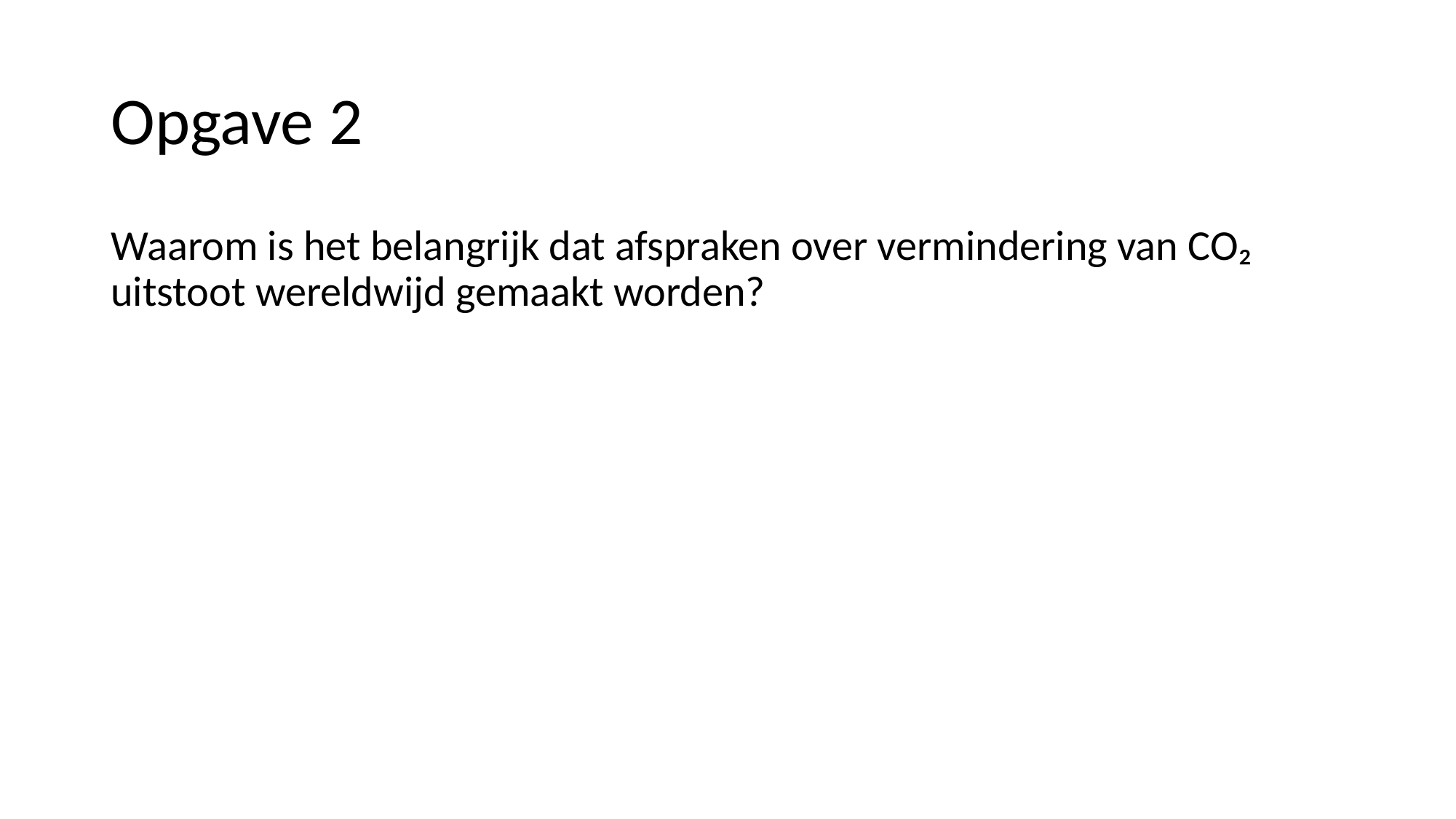

# Opgave 2
Waarom is het belangrijk dat afspraken over vermindering van CO₂ uitstoot wereldwijd gemaakt worden?